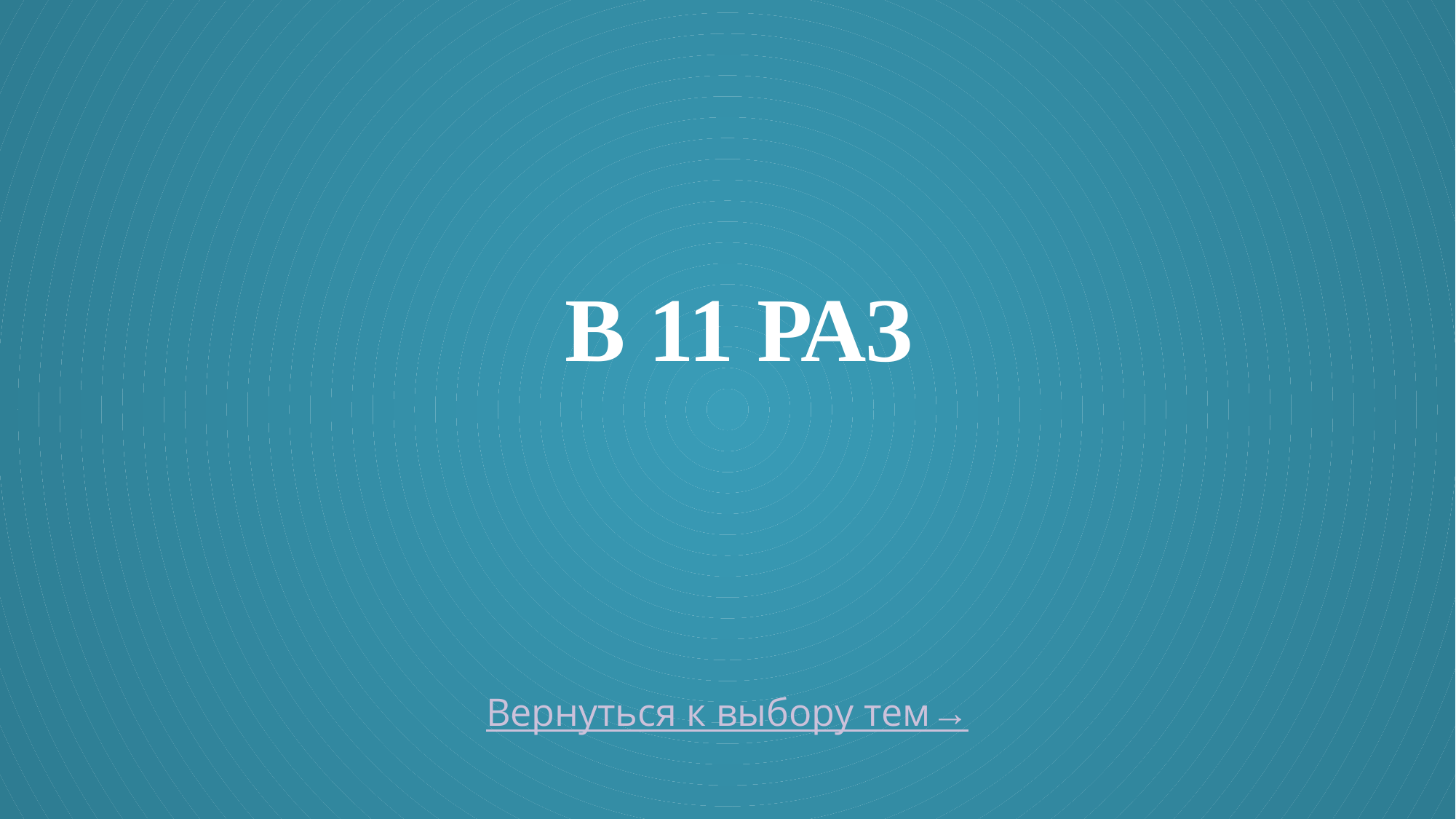

# в 11 раз
Вернуться к выбору тем→